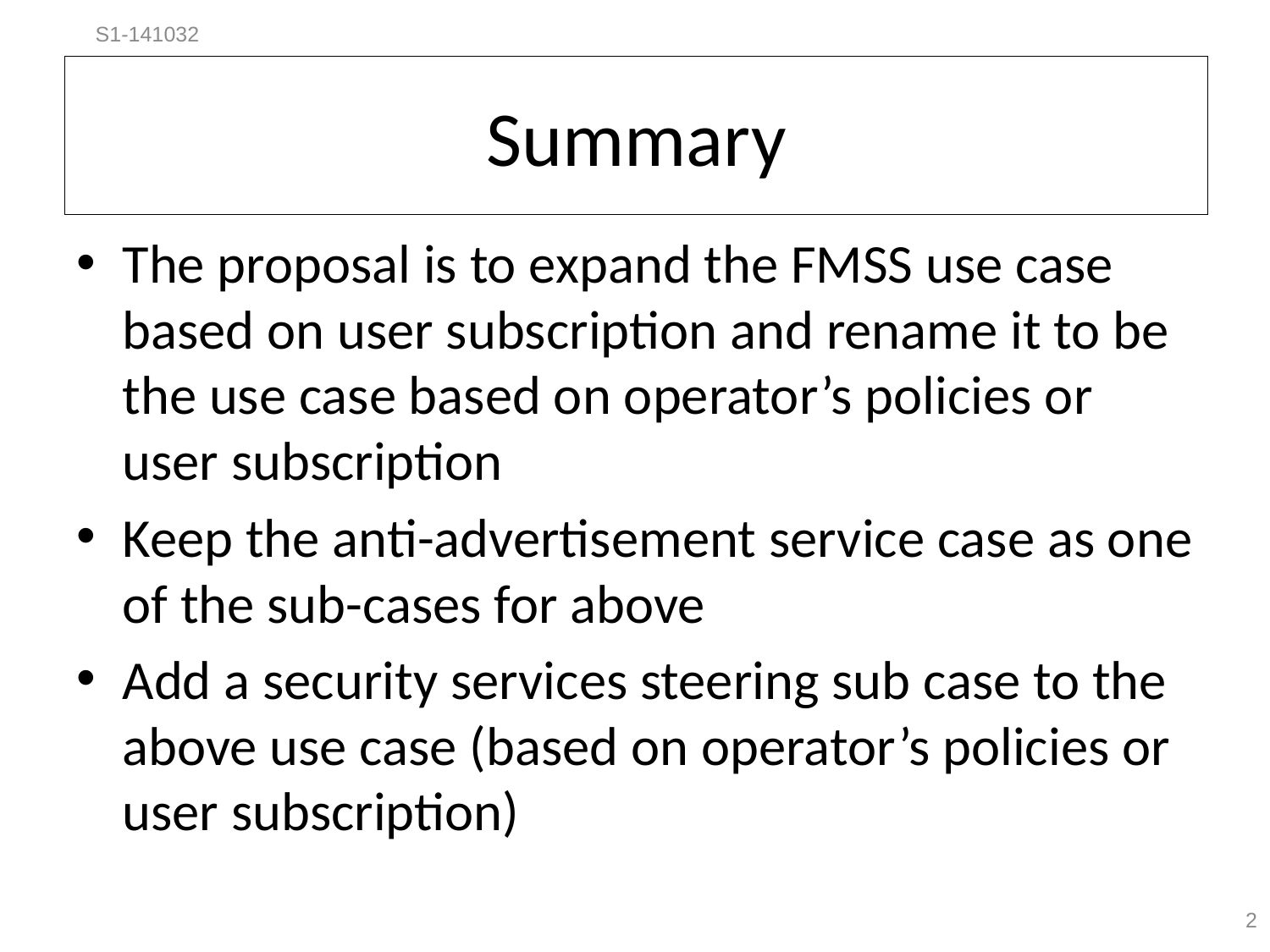

S1-141032
# Summary
The proposal is to expand the FMSS use case based on user subscription and rename it to be the use case based on operator’s policies or user subscription
Keep the anti-advertisement service case as one of the sub-cases for above
Add a security services steering sub case to the above use case (based on operator’s policies or user subscription)

2